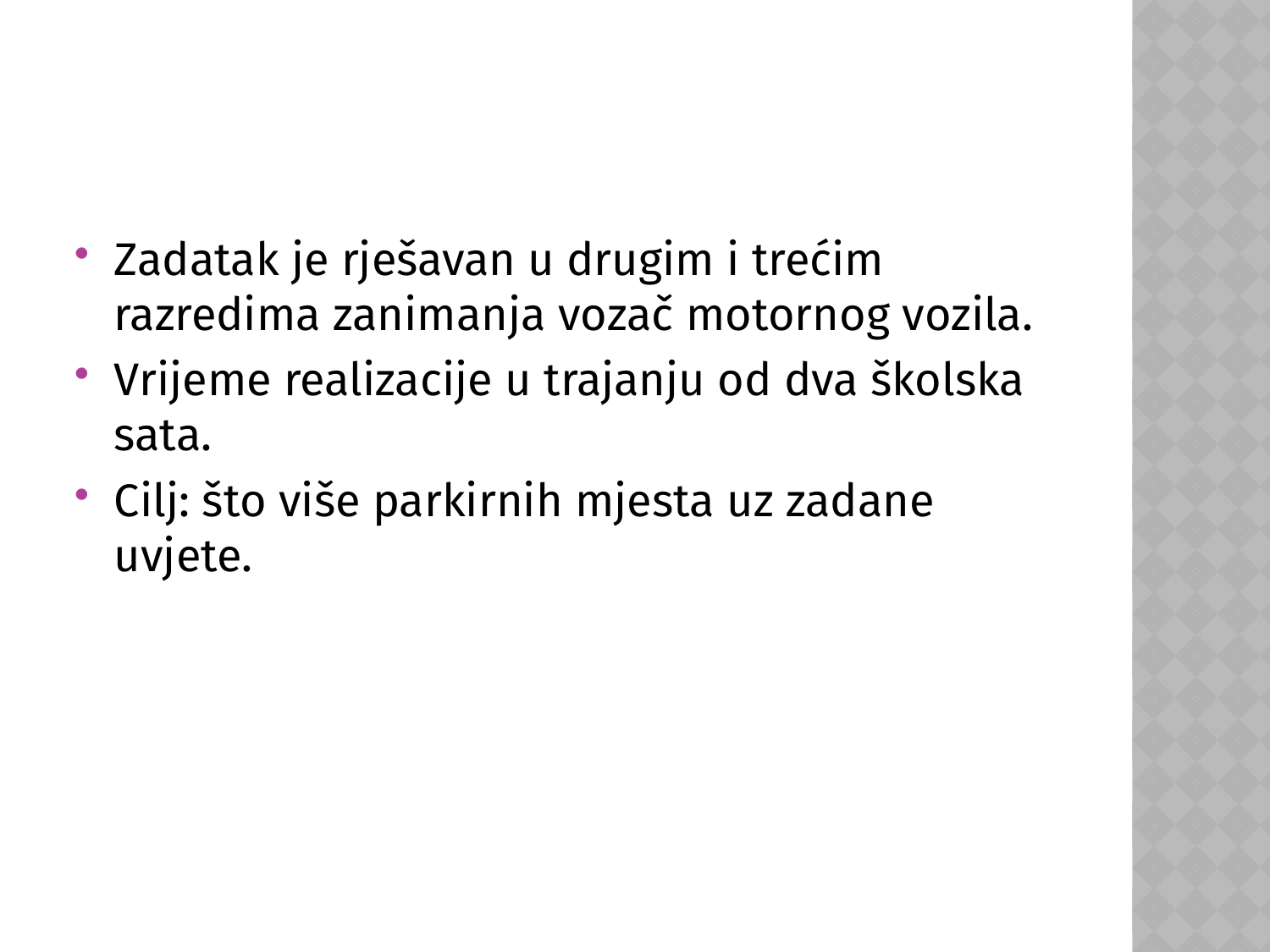

#
Zadatak je rješavan u drugim i trećim razredima zanimanja vozač motornog vozila.
Vrijeme realizacije u trajanju od dva školska sata.
Cilj: što više parkirnih mjesta uz zadane uvjete.